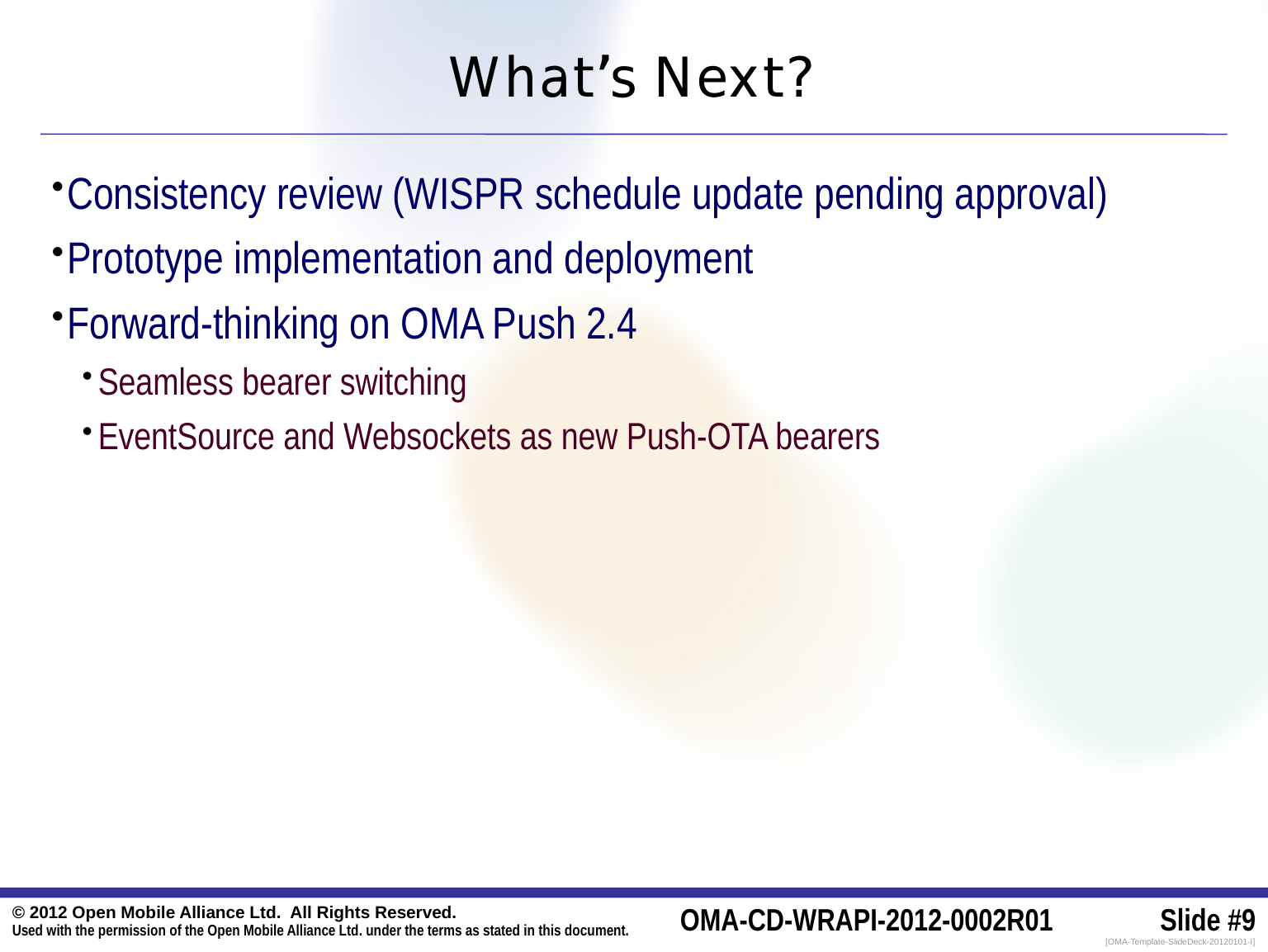

# What’s Next?
Consistency review (WISPR schedule update pending approval)
Prototype implementation and deployment
Forward-thinking on OMA Push 2.4
Seamless bearer switching
EventSource and Websockets as new Push-OTA bearers